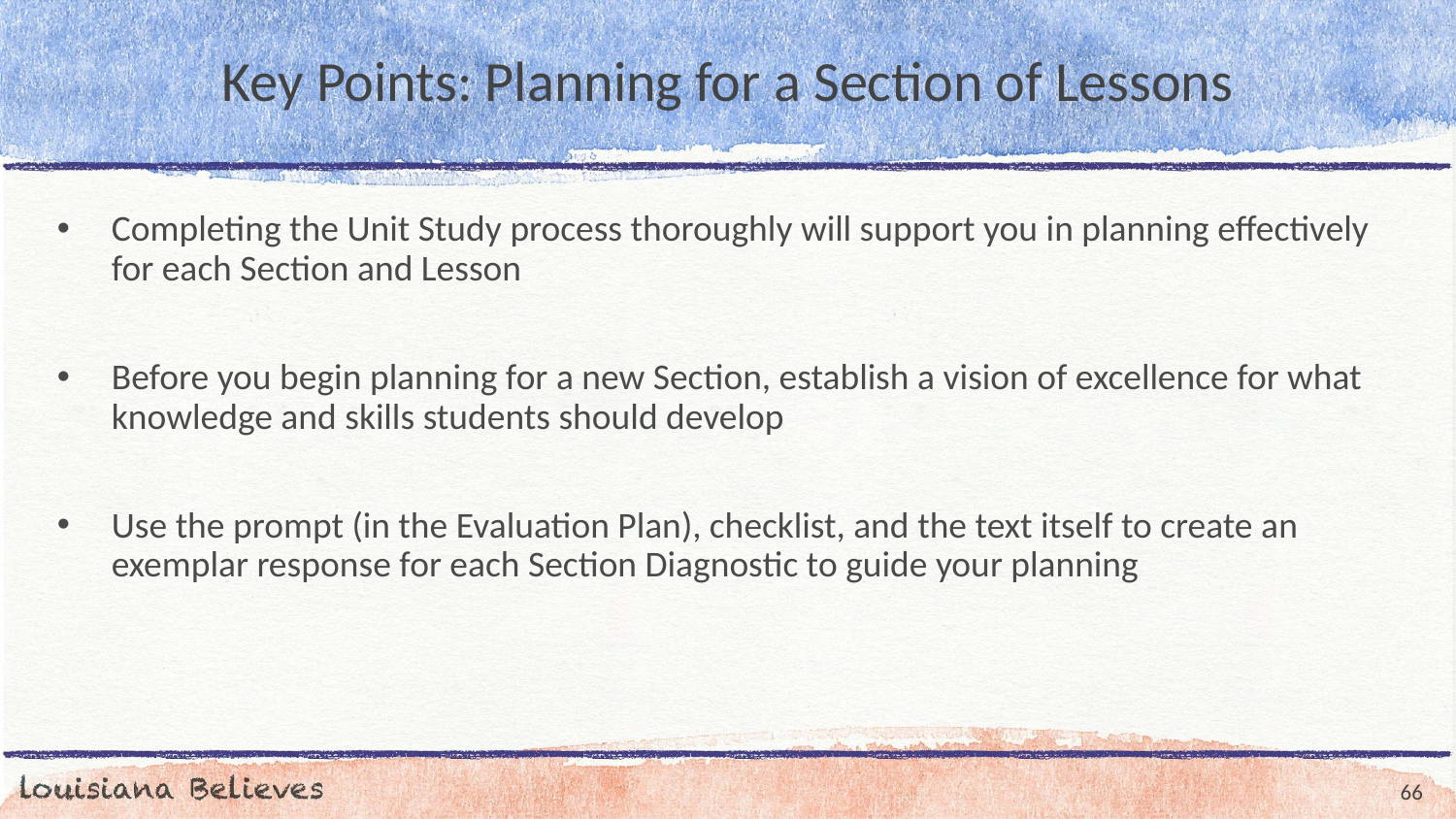

# Key Points: Planning for a Section of Lessons
Completing the Unit Study process thoroughly will support you in planning effectively for each Section and Lesson

Before you begin planning for a new Section, establish a vision of excellence for what knowledge and skills students should develop

Use the prompt (in the Evaluation Plan), checklist, and the text itself to create an exemplar response for each Section Diagnostic to guide your planning